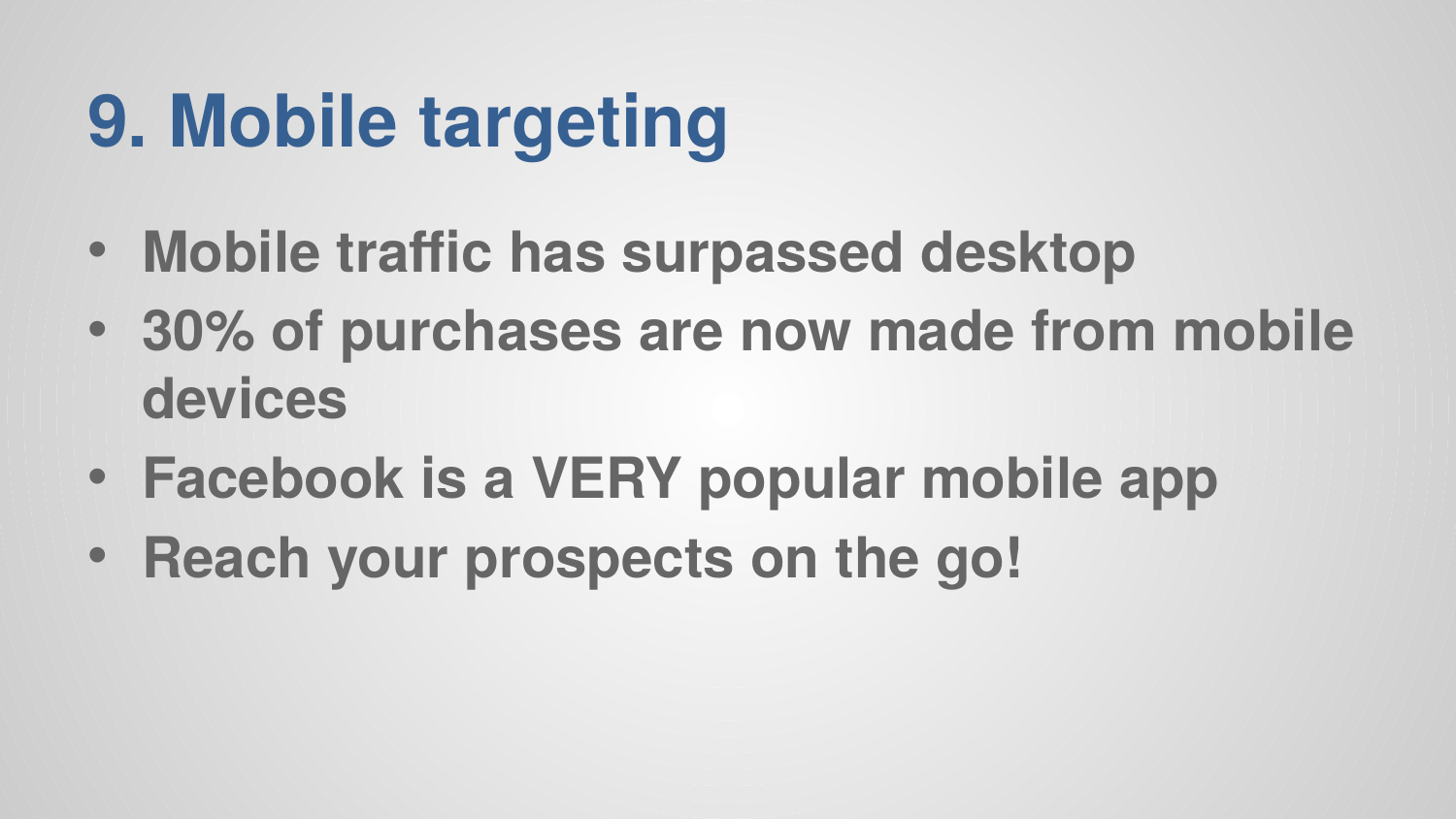

# 9. Mobile targeting
Mobile traffic has surpassed desktop
30% of purchases are now made from mobile devices
Facebook is a VERY popular mobile app
Reach your prospects on the go!